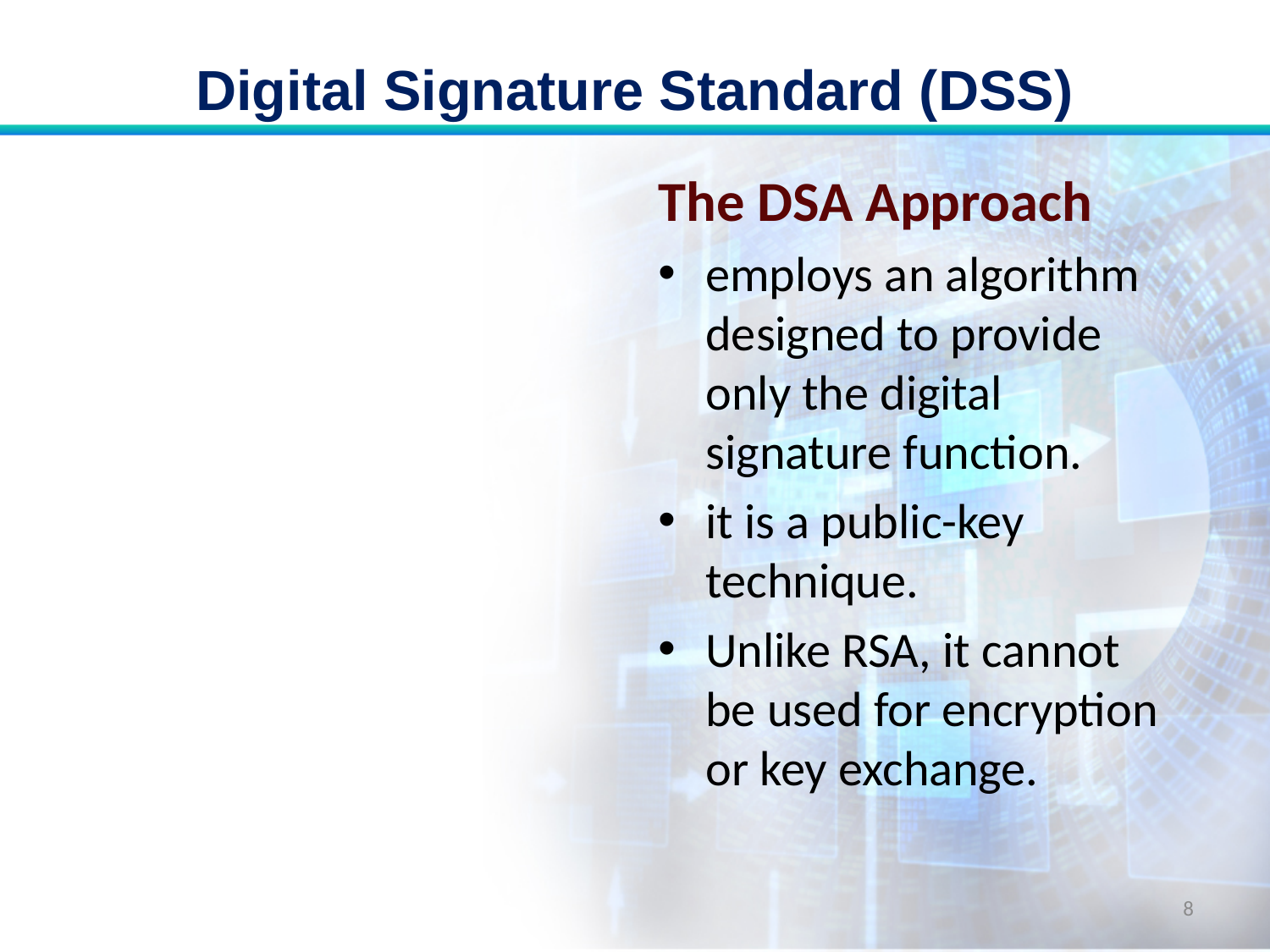

# Digital Signature Standard (DSS)
The DSA Approach
employs an algorithm designed to provide only the digital signature function.
it is a public-key technique.
Unlike RSA, it cannot be used for encryption or key exchange.

8